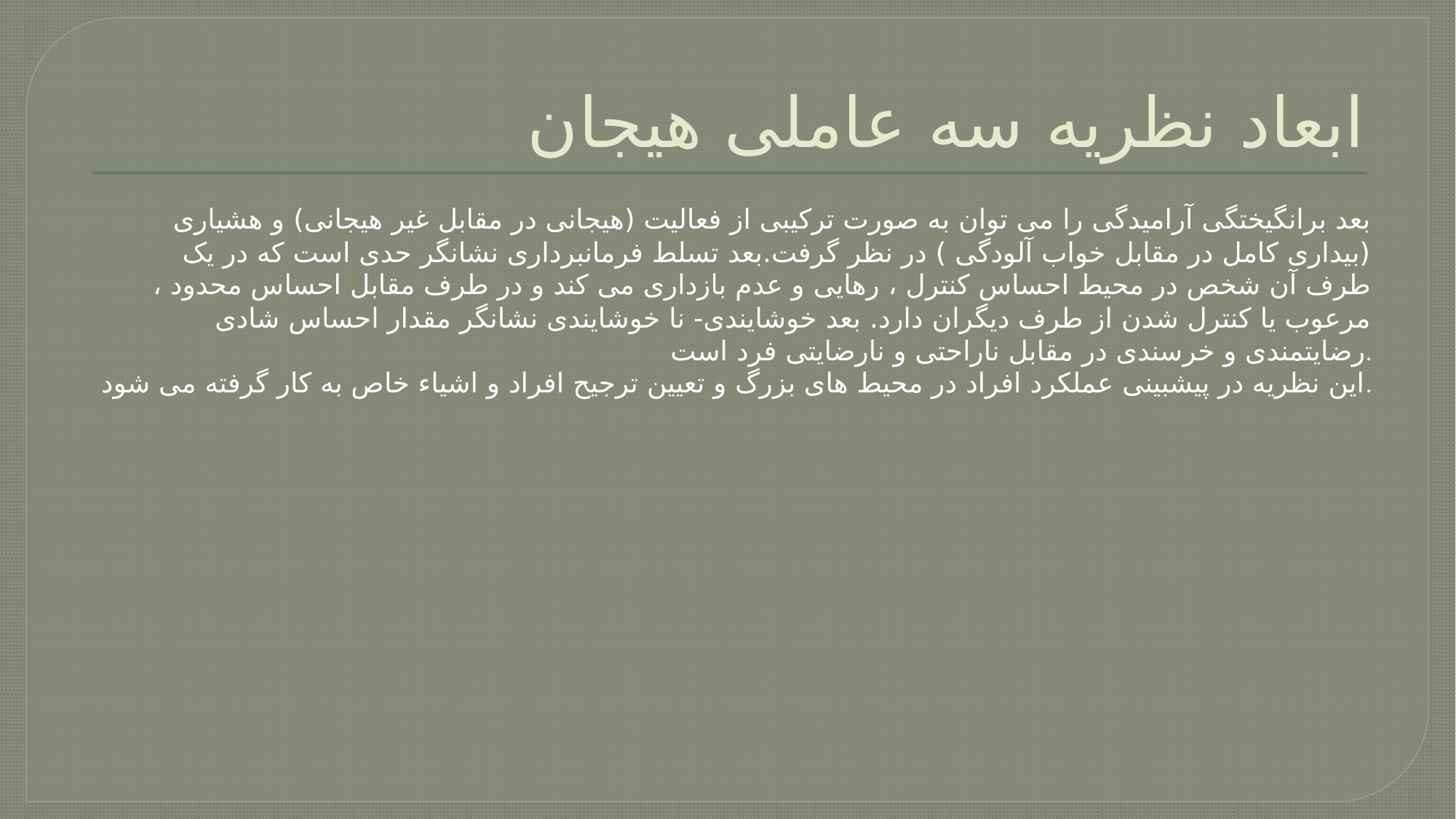

# ابعاد نظریه سه عاملی هیجان
بعد برانگیختگی آرامیدگی را می توان به صورت ترکیبی از فعالیت (هیجانی در مقابل غیر هیجانی) و هشیاری (بیداری کامل در مقابل خواب آلودگی ) در نظر گرفت.بعد تسلط فرمانبرداری نشانگر حدی است که در یک طرف آن شخص در محیط احساس کنترل ، رهایی و عدم بازداری می کند و در طرف مقابل احساس محدود ، مرعوب یا کنترل شدن از طرف دیگران دارد. بعد خوشایندی- نا خوشایندی نشانگر مقدار احساس شادی رضایتمندی و خرسندی در مقابل ناراحتی و نارضایتی فرد است.
این نظریه در پیشبینی عملکرد افراد در محیط های بزرگ و تعیین ترجیح افراد و اشیاء خاص به کار گرفته می شود.